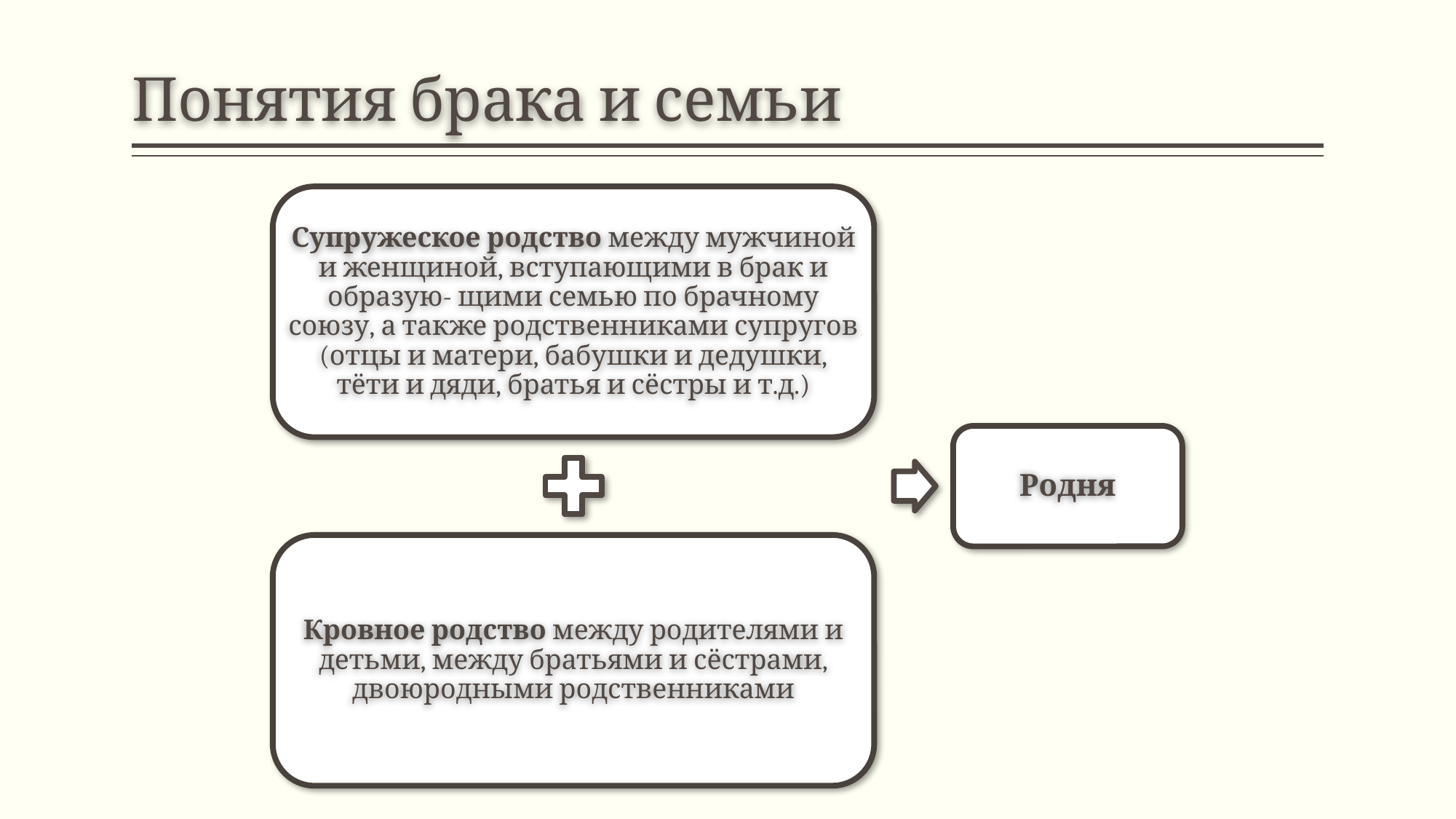

# Понятия брака и семьи

Супружеское родство между мужчиной и женщиной, вступающими в брак и образую- щими семью по брачному союзу, а также родственниками супругов (отцы и матери, бабушки и дедушки, тёти и дяди, братья и сёстры и т.д.)

Родня

Кровное родство между родителями и детьми, между братьями и сёстрами, двоюродными родственниками